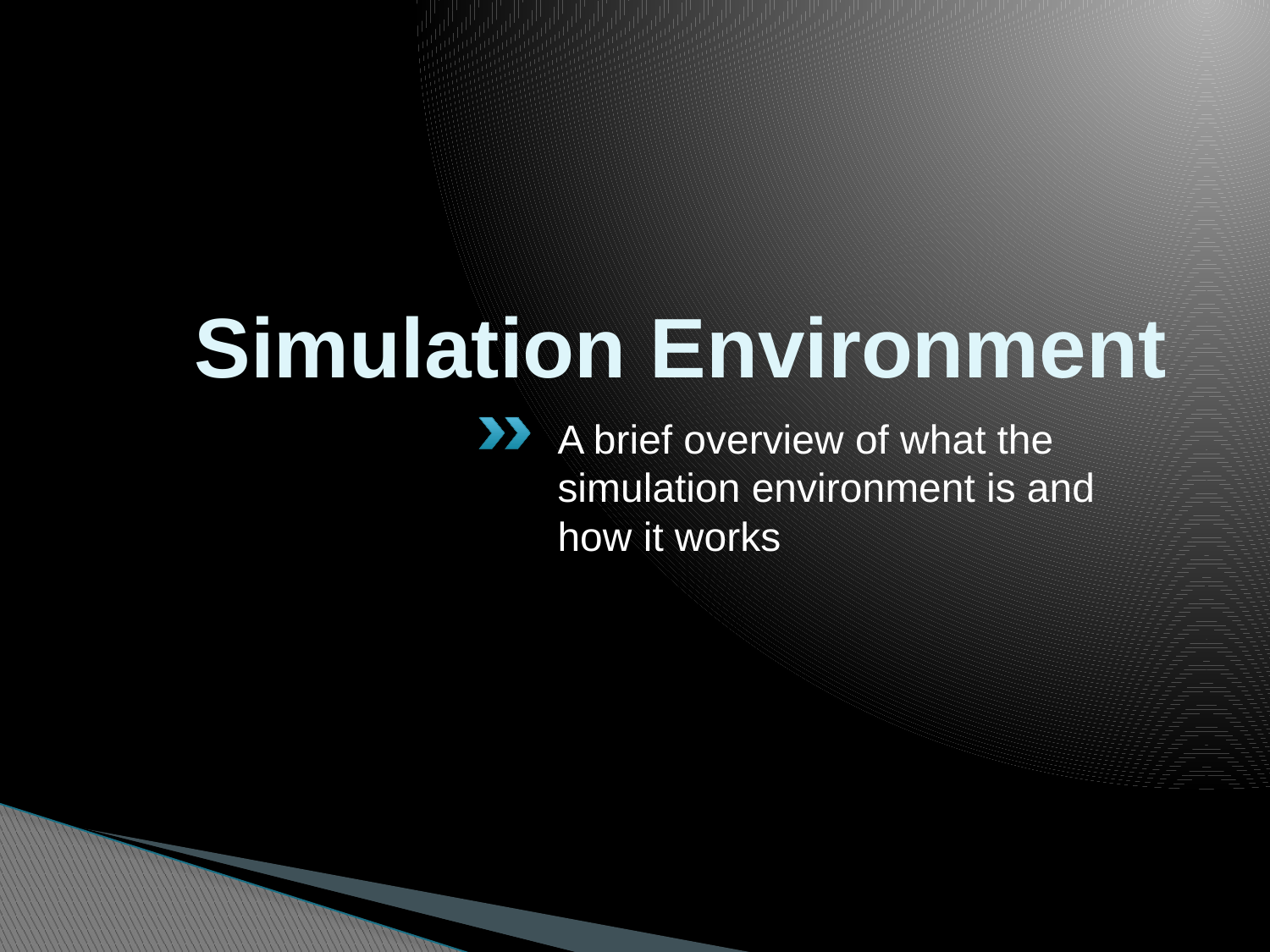

# Simulation Environment
A brief overview of what the simulation environment is and how it works